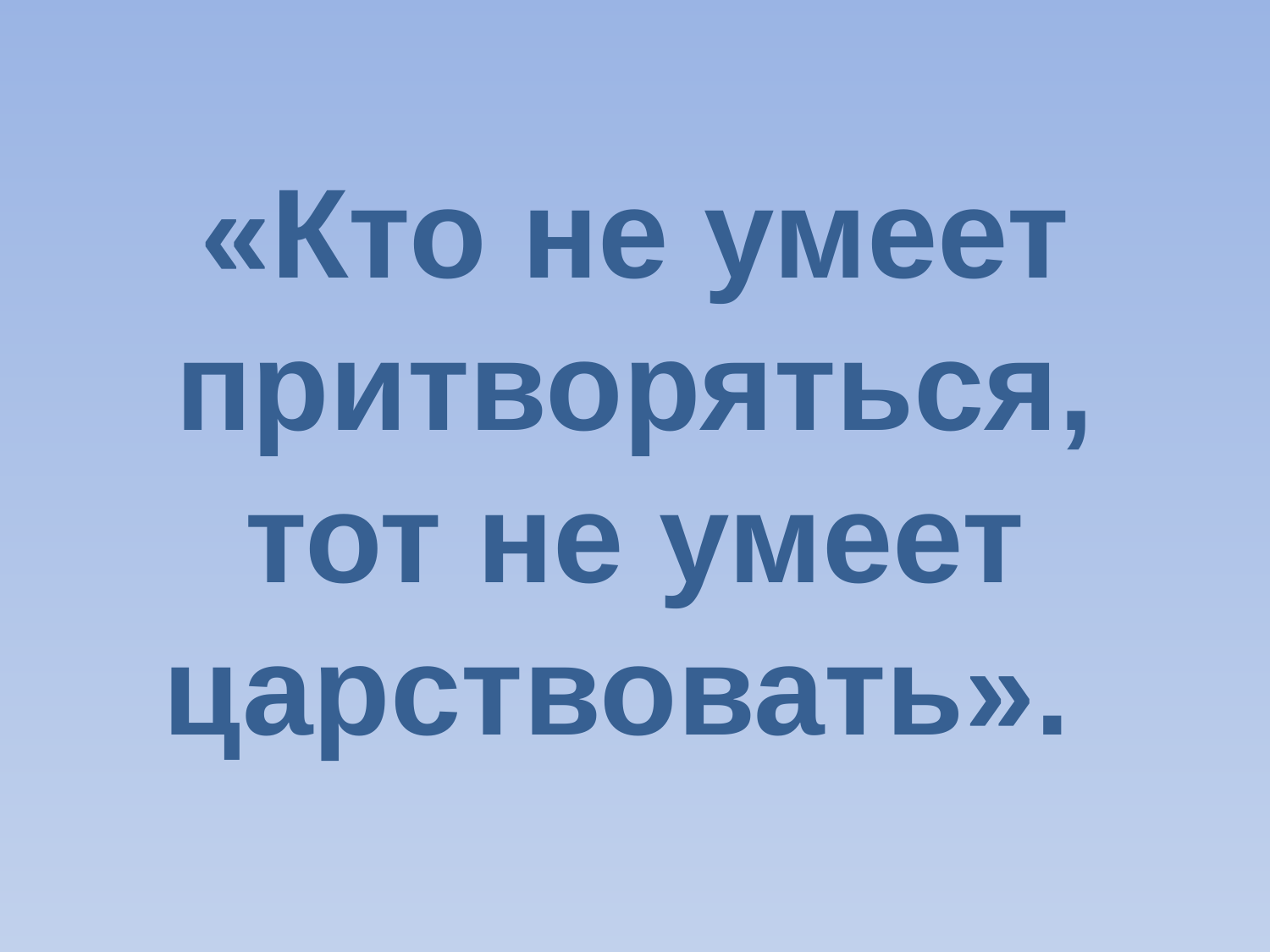

# «Кто не умеет притворяться, тот не умеет царствовать».